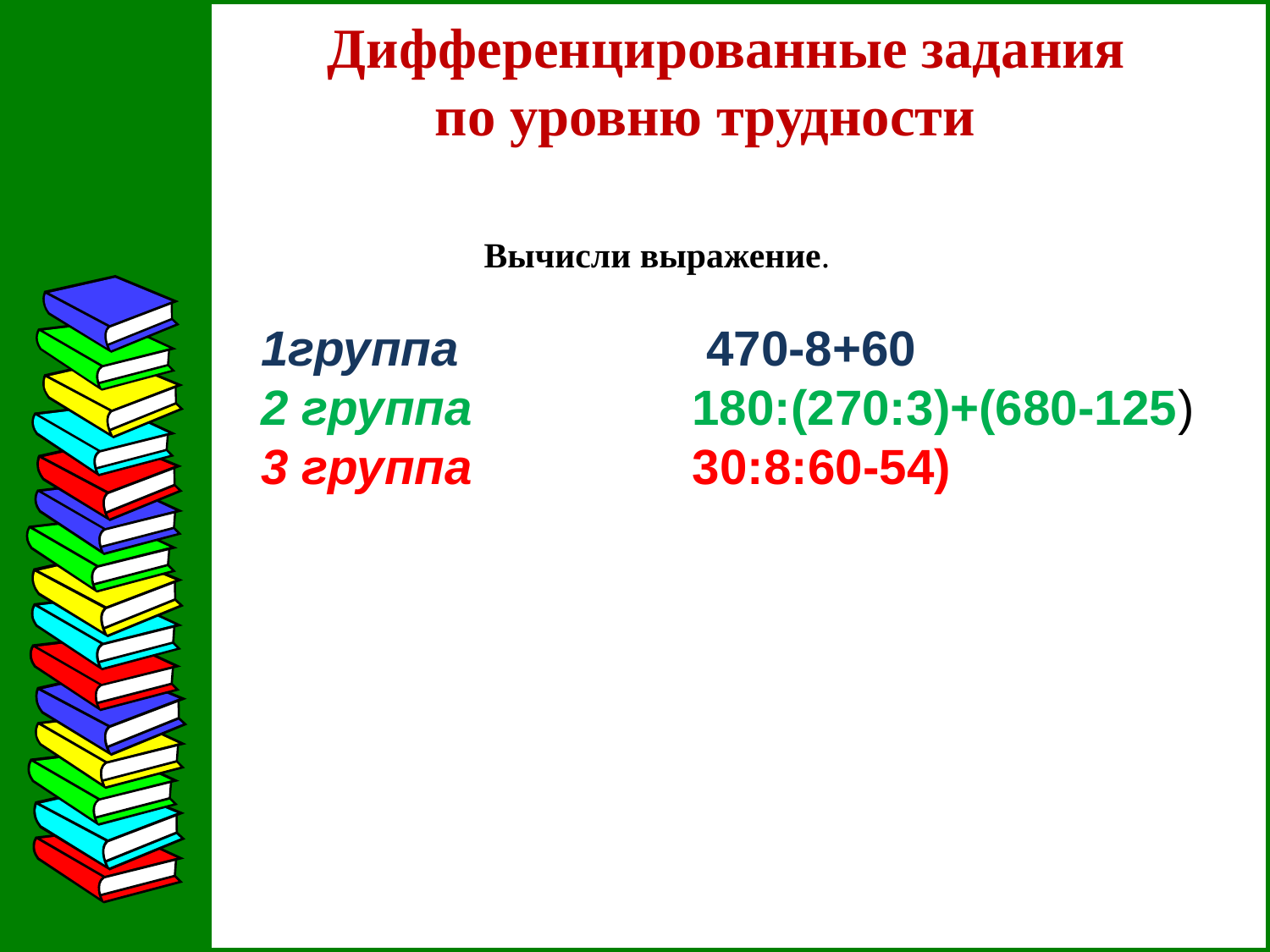

Дифференцированные задания
 по уровню трудности
#

                               Вычисли выражение.

1группа                  470-8+60
2 группа                180:(270:3)+(680-125)
3 группа                30:8:60-54)